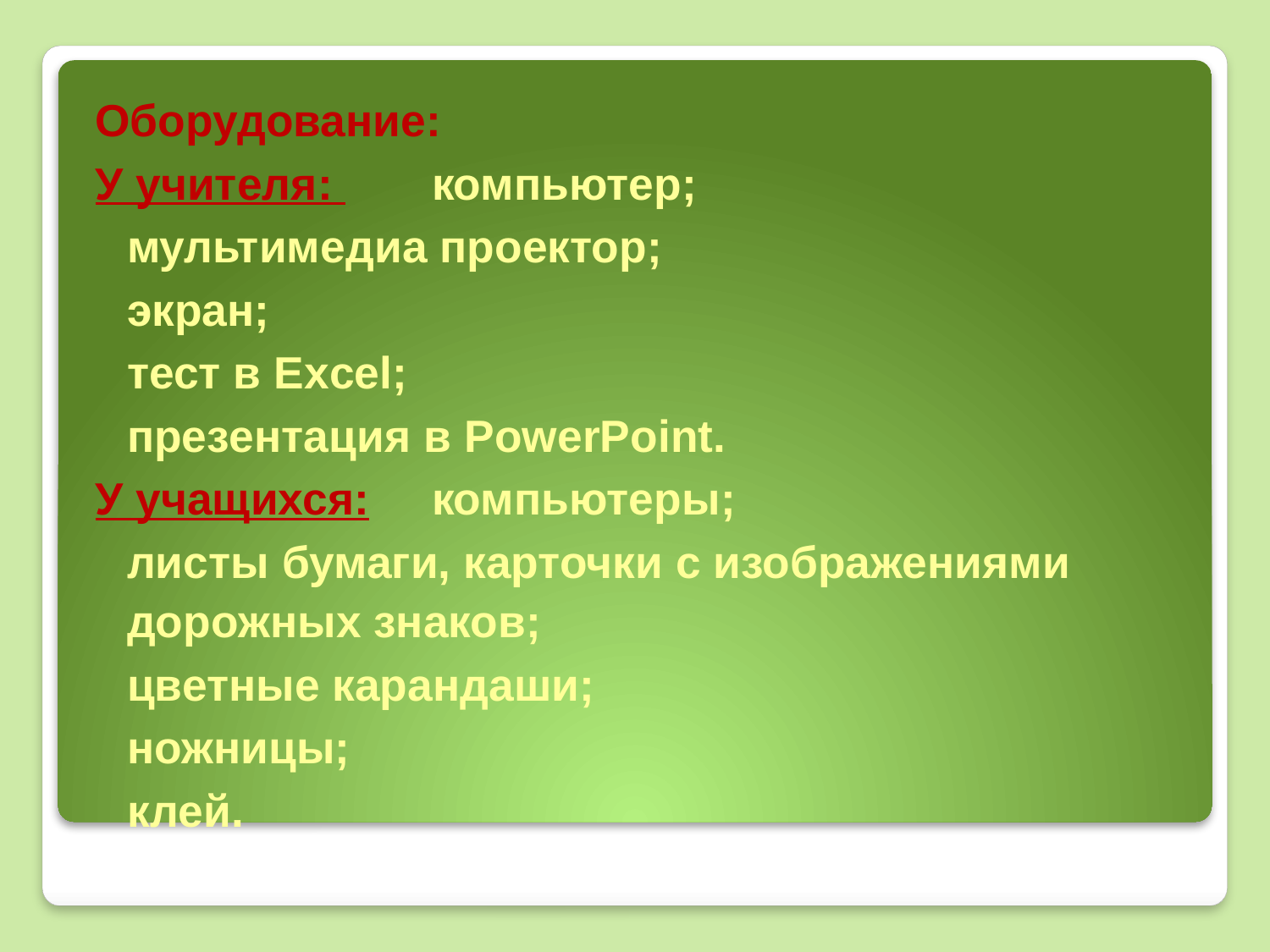

Оборудование:
У учителя:  	компьютер;
			мультимедиа проектор;
			экран;
			тест в Excel;
			презентация в PowerPoint.
У учащихся:	компьютеры;
			листы бумаги, карточки с изображениями 		дорожных знаков;
			цветные карандаши;
			ножницы;
			клей.
#